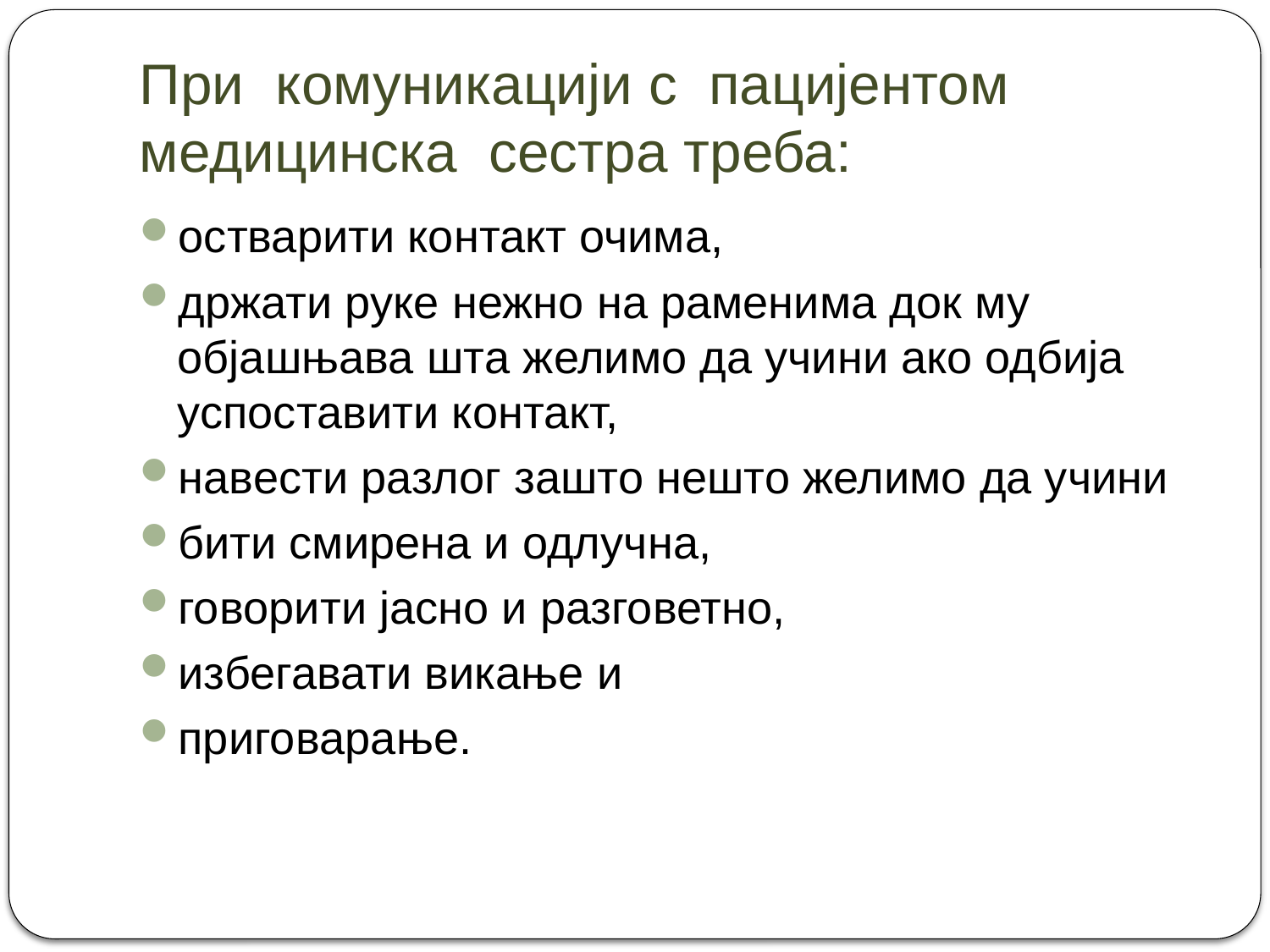

# При  комуникацији с  пацијентом  медицинска  сестра треба:
остварити контакт очима,
држати руке нежно на раменима док му објашњава шта желимо да учини ако одбија успоставити контакт,
навести разлог зашто нешто желимо да учини
бити смирена и одлучна,
говорити јасно и разговетно,
избегавати викање и
приговарање.